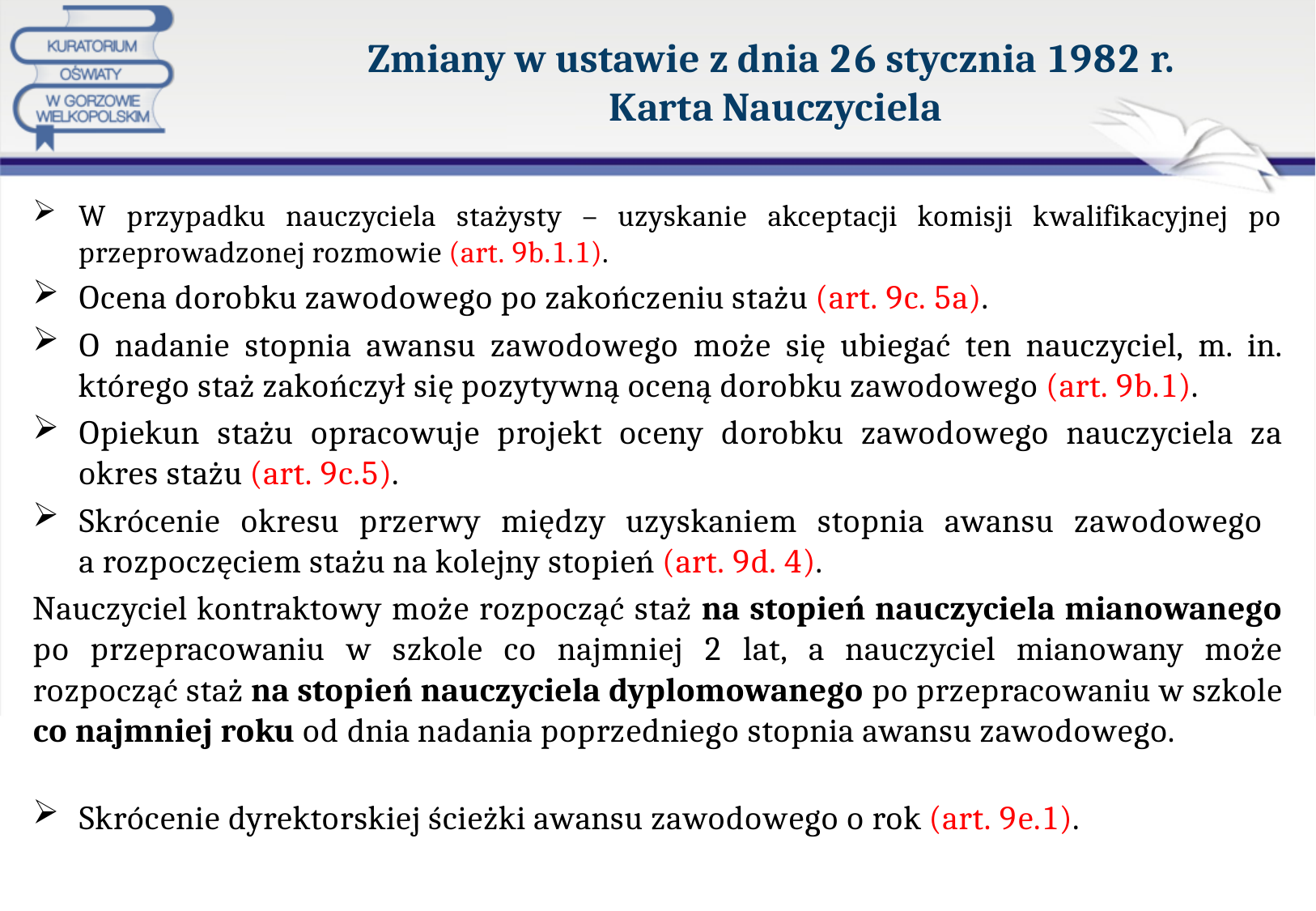

# Zmiany w ustawie z dnia 26 stycznia 1982 r. Karta Nauczyciela
W przypadku nauczyciela stażysty – uzyskanie akceptacji komisji kwalifikacyjnej po przeprowadzonej rozmowie (art. 9b.1.1).
Ocena dorobku zawodowego po zakończeniu stażu (art. 9c. 5a).
O nadanie stopnia awansu zawodowego może się ubiegać ten nauczyciel, m. in. którego staż zakończył się pozytywną oceną dorobku zawodowego (art. 9b.1).
Opiekun stażu opracowuje projekt oceny dorobku zawodowego nauczyciela za okres stażu (art. 9c.5).
Skrócenie okresu przerwy między uzyskaniem stopnia awansu zawodowego
a rozpoczęciem stażu na kolejny stopień (art. 9d. 4).
Nauczyciel kontraktowy może rozpocząć staż na stopień nauczyciela mianowanego po przepracowaniu w szkole co najmniej 2 lat, a nauczyciel mianowany może rozpocząć staż na stopień nauczyciela dyplomowanego po przepracowaniu w szkole co najmniej roku od dnia nadania poprzedniego stopnia awansu zawodowego.
Skrócenie dyrektorskiej ścieżki awansu zawodowego o rok (art. 9e.1).